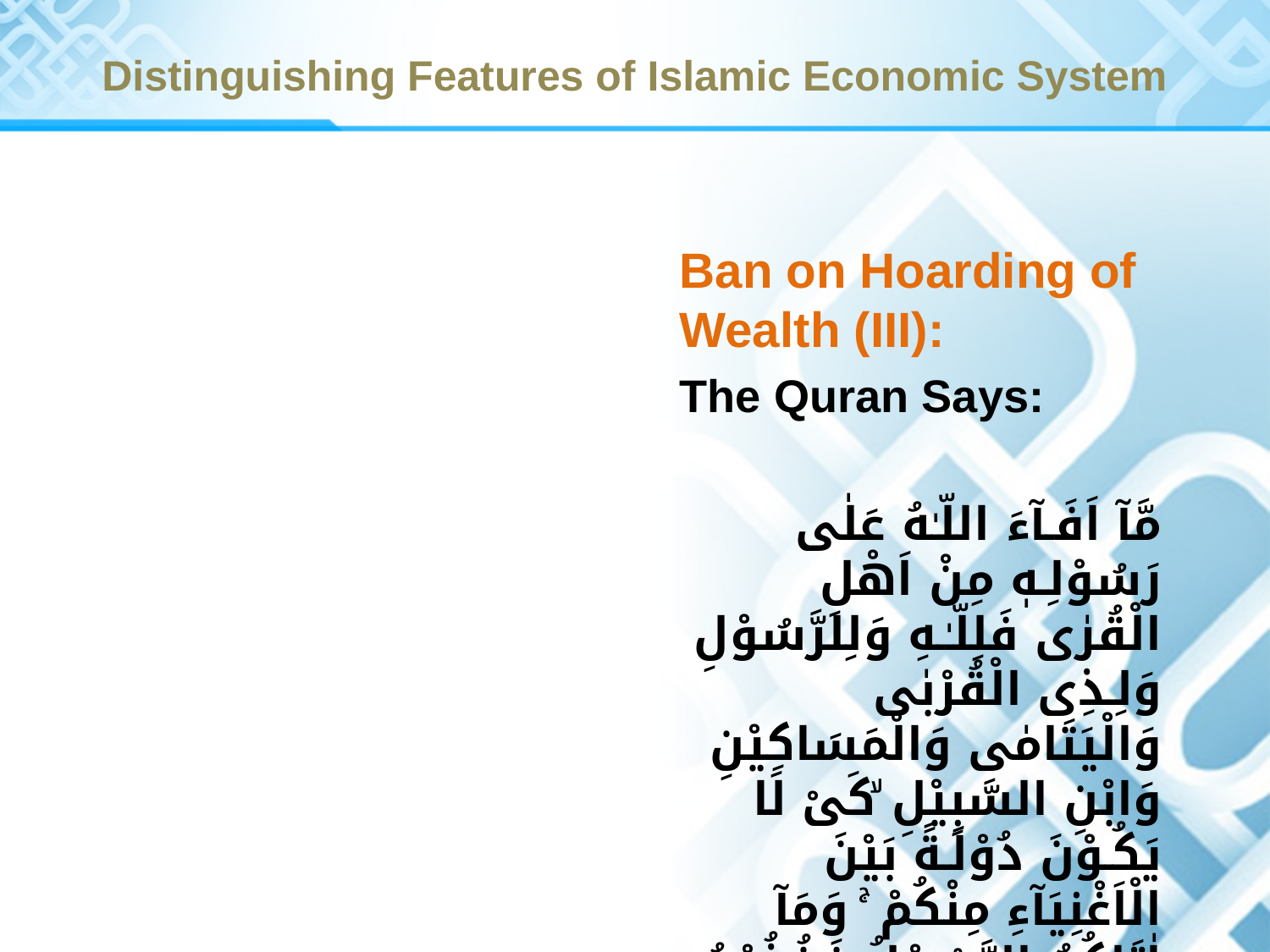

Distinguishing Features of Islamic Economic System
Ban on Hoarding of Wealth (III):
The Quran Says:

مَّآ اَفَـآءَ اللّـٰهُ عَلٰى رَسُوْلِـهٖ مِنْ اَهْلِ الْقُرٰى فَلِلّـٰـهِ وَلِلرَّسُوْلِ وَلِـذِى الْقُرْبٰى وَالْيَتَامٰى وَالْمَسَاكِيْنِ وَابْنِ السَّبِيْلِ ۙكَىْ لَا يَكُـوْنَ دُوْلَـةً بَيْنَ الْاَغْنِيَآءِ مِنْكُمْ ۚ وَمَآ اٰتَاكُمُ الرَّسُوْلُ فَخُذُوْهُ وَمَا نَهَاكُمْ عَنْهُ فَانْتَهُوْا ۚ وَاتَّقُوا اللّـٰهَ ۖ اِنَّ اللّـٰهَ شَدِيْدُ الْعِقَابِ